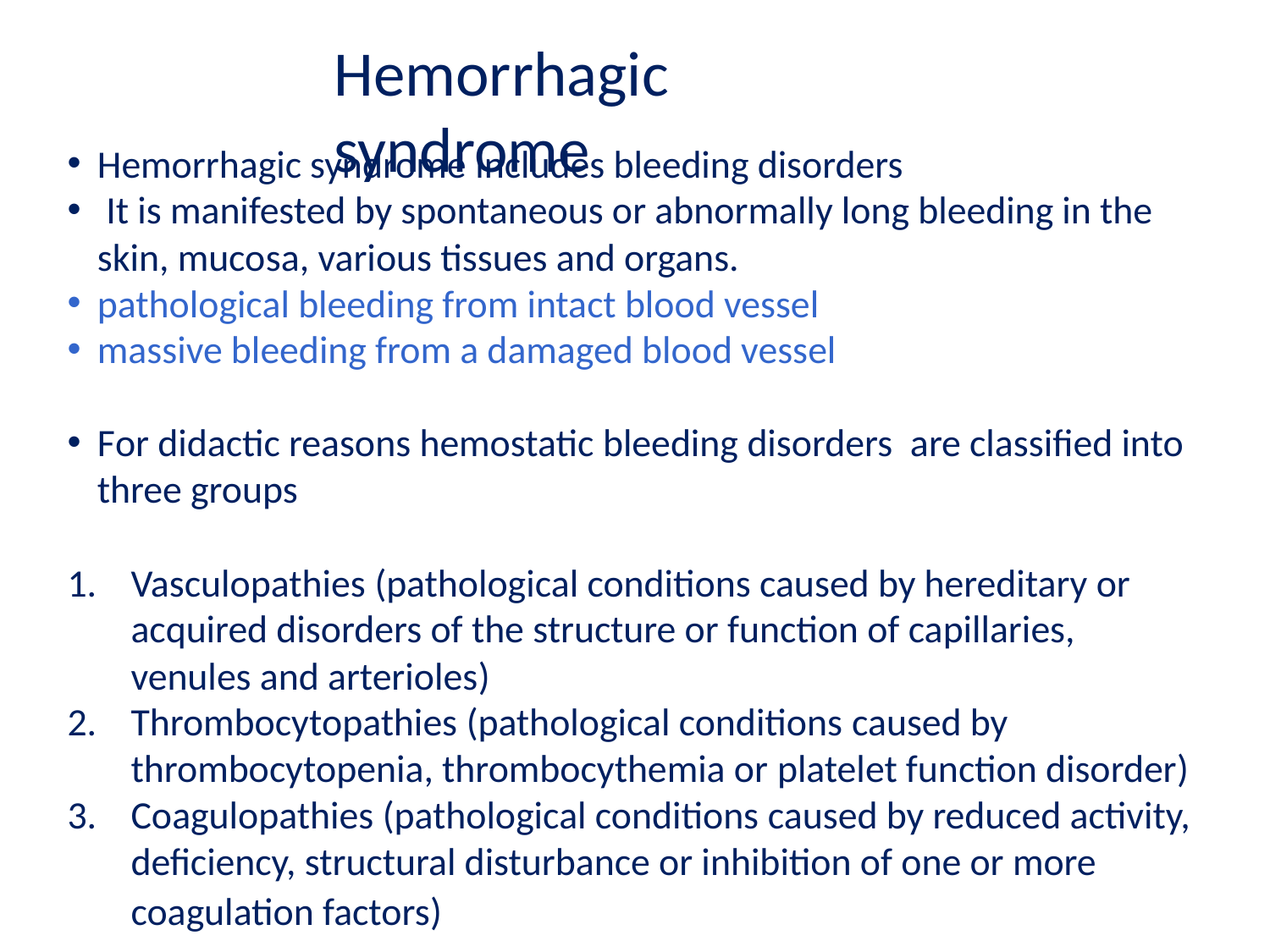

Hemorrhagic syndrome
Hemorrhagic syndrome includes bleeding disorders
 It is manifested by spontaneous or abnormally long bleeding in the skin, mucosa, various tissues and organs.
pathological bleeding from intact blood vessel
massive bleeding from a damaged blood vessel

For didactic reasons hemostatic bleeding disorders  are classified into three groups

Vasculopathies (pathological conditions caused by hereditary or acquired disorders of the structure or function of capillaries, venules and arterioles)
Thrombocytopathies (pathological conditions caused by thrombocytopenia, thrombocythemia or platelet function disorder)
Coagulopathies (pathological conditions caused by reduced activity, deficiency, structural disturbance or inhibition of one or more coagulation factors)